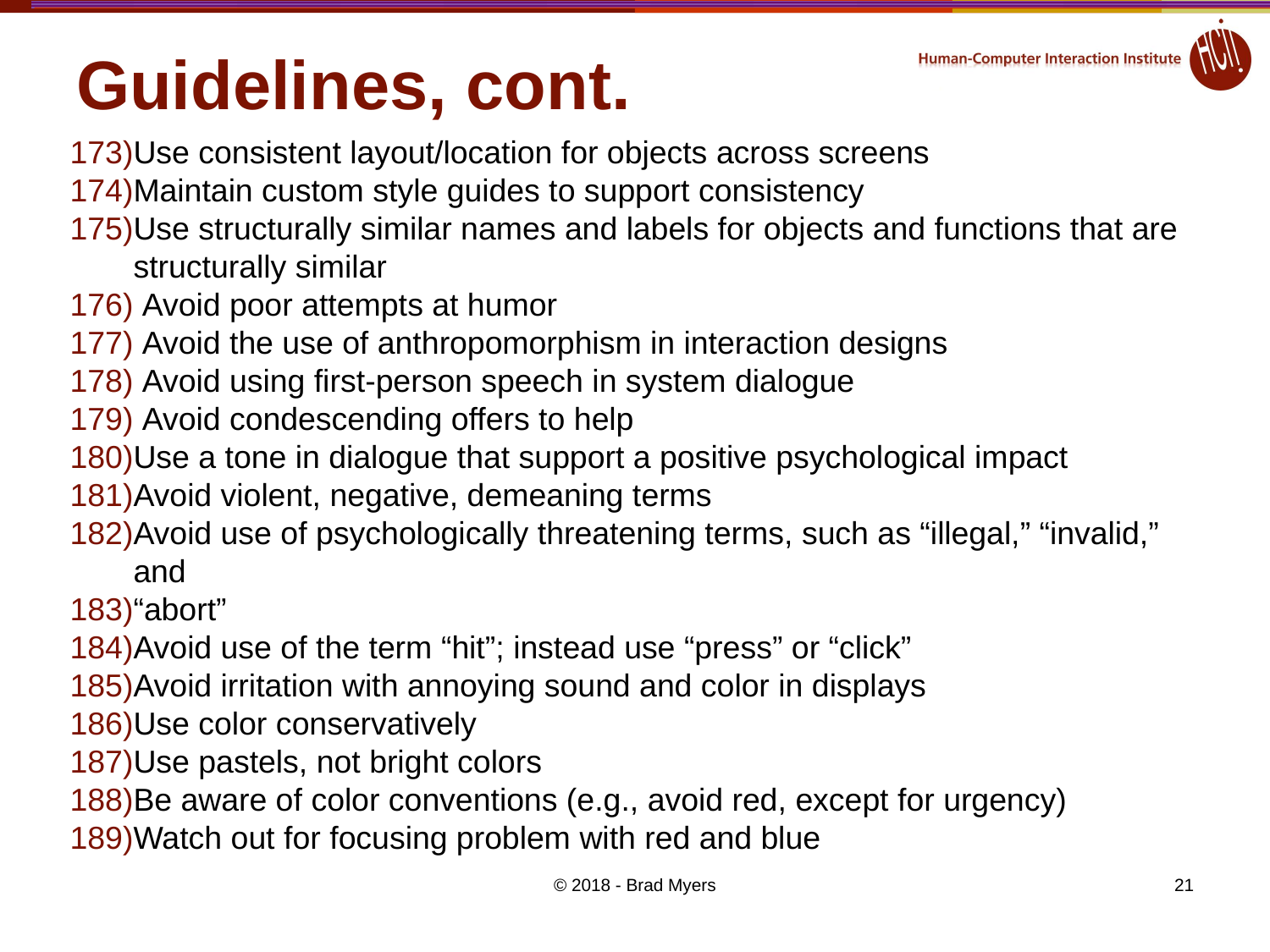

# Guidelines, cont.
Use consistent layout/location for objects across screens
Maintain custom style guides to support consistency
Use structurally similar names and labels for objects and functions that are structurally similar
 Avoid poor attempts at humor
 Avoid the use of anthropomorphism in interaction designs
 Avoid using first-person speech in system dialogue
 Avoid condescending offers to help
Use a tone in dialogue that support a positive psychological impact
Avoid violent, negative, demeaning terms
Avoid use of psychologically threatening terms, such as “illegal,” “invalid,” and
“abort”
Avoid use of the term “hit”; instead use “press” or “click”
Avoid irritation with annoying sound and color in displays
Use color conservatively
Use pastels, not bright colors
Be aware of color conventions (e.g., avoid red, except for urgency)
Watch out for focusing problem with red and blue
© 2018 - Brad Myers
21